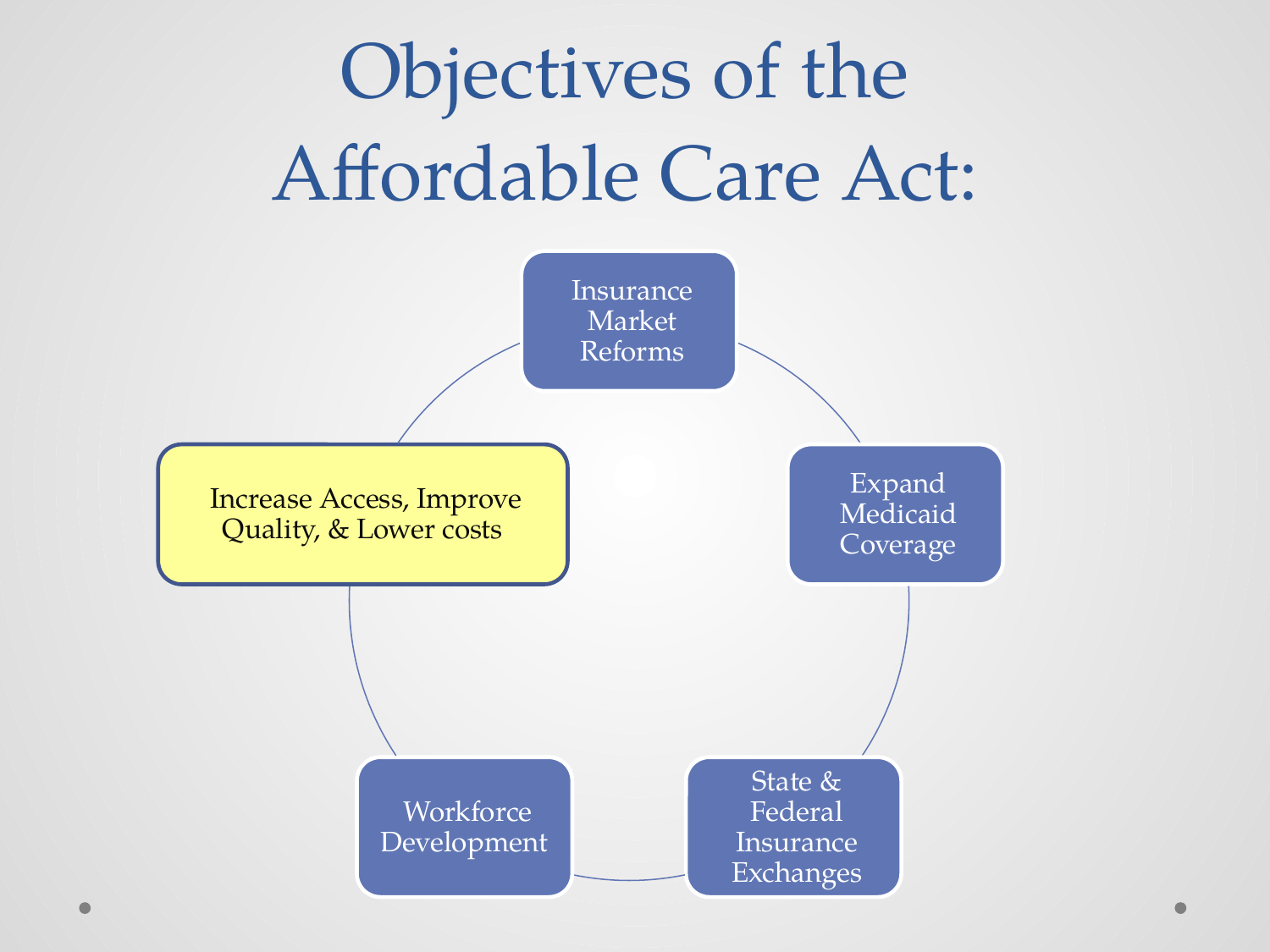

# Objectives of the Affordable Care Act:
Insurance Market Reforms
Expand Medicaid Coverage
State & Federal Insurance Exchanges
Workforce Development
Increase Access, Improve Quality, & Lower costs